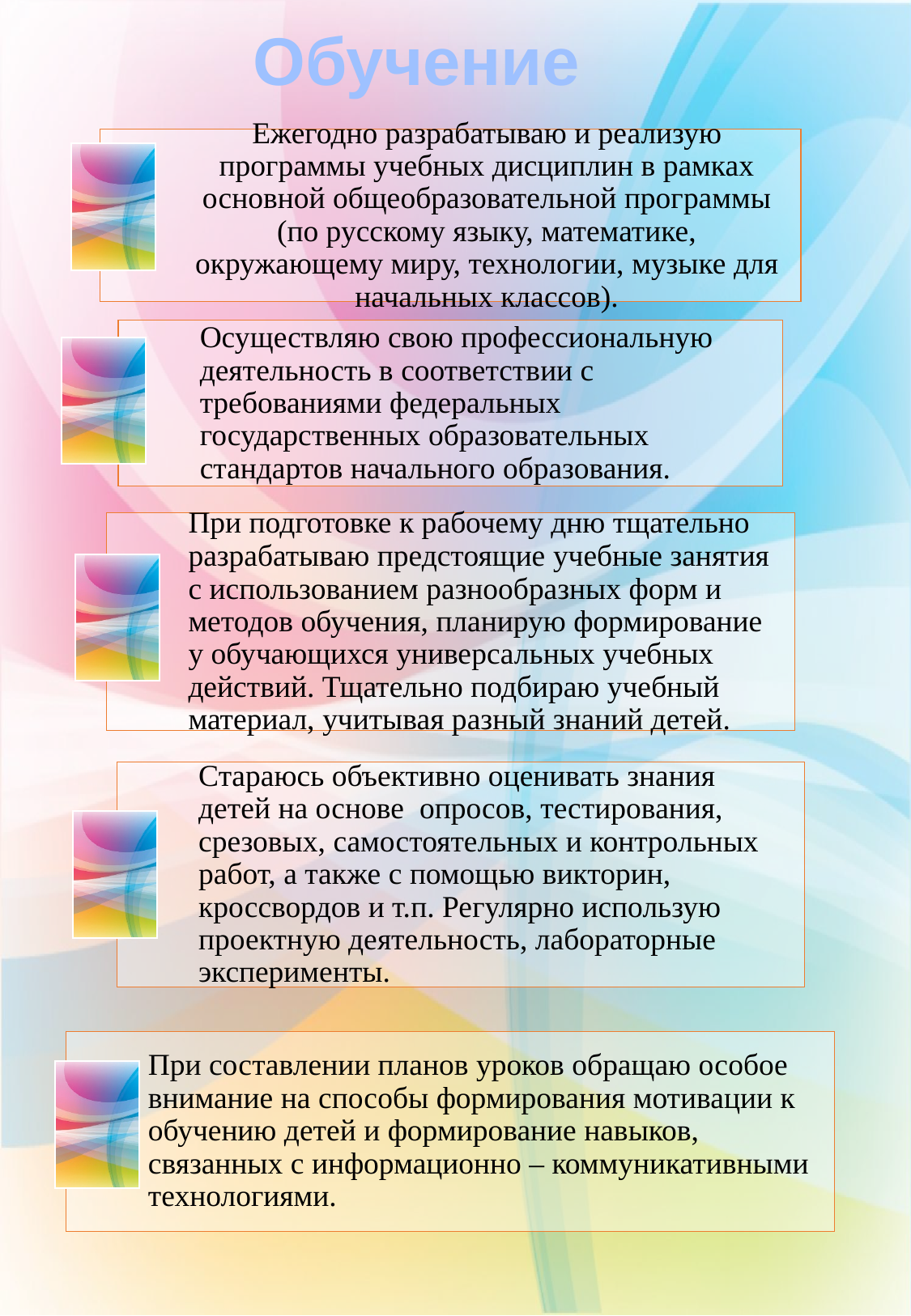

Обучение
Ежегодно разрабатываю и реализую программы учебных дисциплин в рамках основной общеобразовательной программы (по русскому языку, математике, окружающему миру, технологии, музыке для начальных классов).
Осуществляю свою профессиональную деятельность в соответствии с требованиями федеральных государственных образовательных стандартов начального образования.
При подготовке к рабочему дню тщательно разрабатываю предстоящие учебные занятия с использованием разнообразных форм и методов обучения, планирую формирование у обучающихся универсальных учебных действий. Тщательно подбираю учебный материал, учитывая разный знаний детей.
Стараюсь объективно оценивать знания детей на основе  опросов, тестирования,  срезовых, самостоятельных и контрольных работ, а также с помощью викторин, кроссвордов и т.п. Регулярно использую проектную деятельность, лабораторные эксперименты.
При составлении планов уроков обращаю особое внимание на способы формирования мотивации к обучению детей и формирование навыков, связанных с информационно – коммуникативными технологиями.